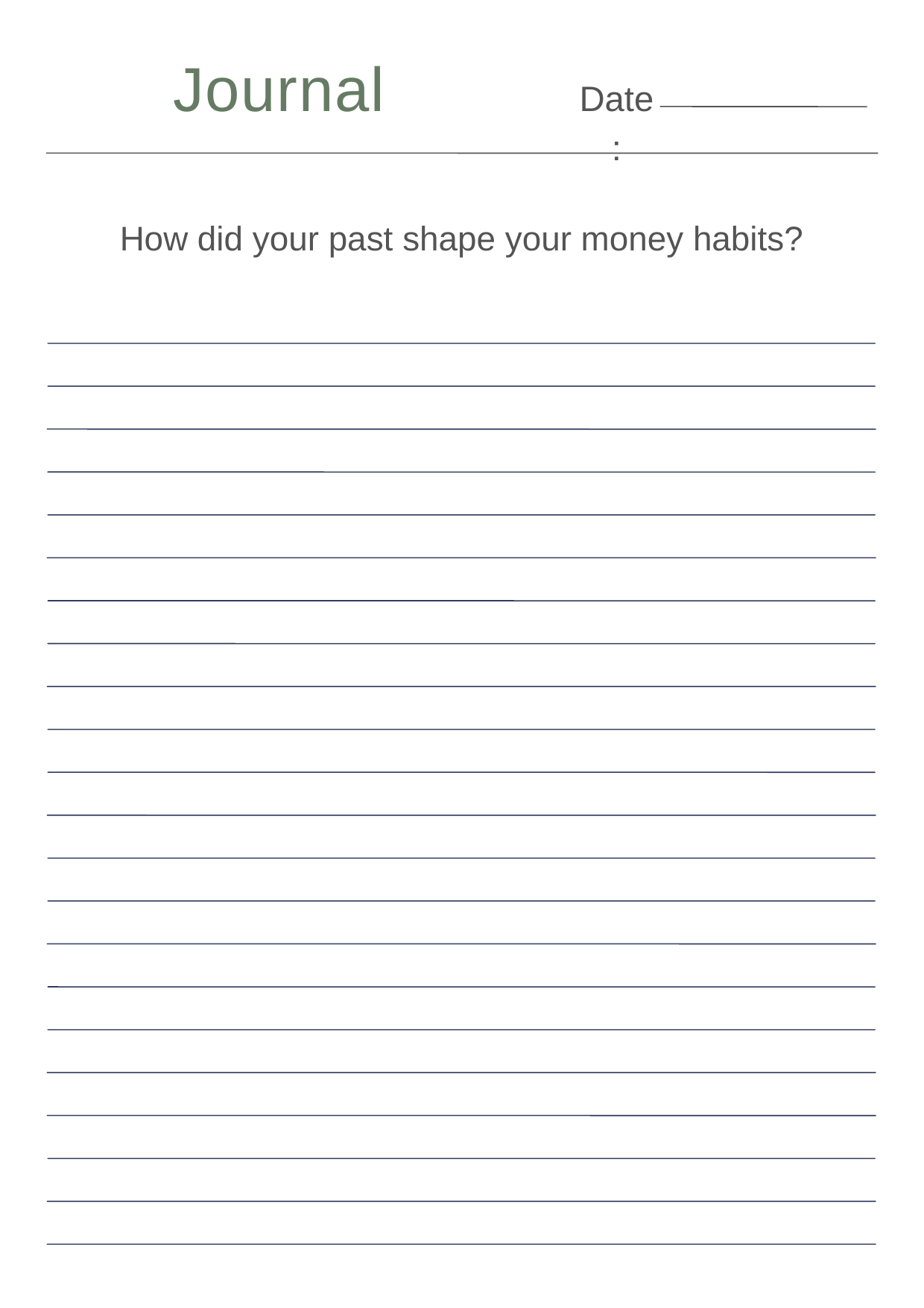

Journal
Date:

How did your past shape your money habits?